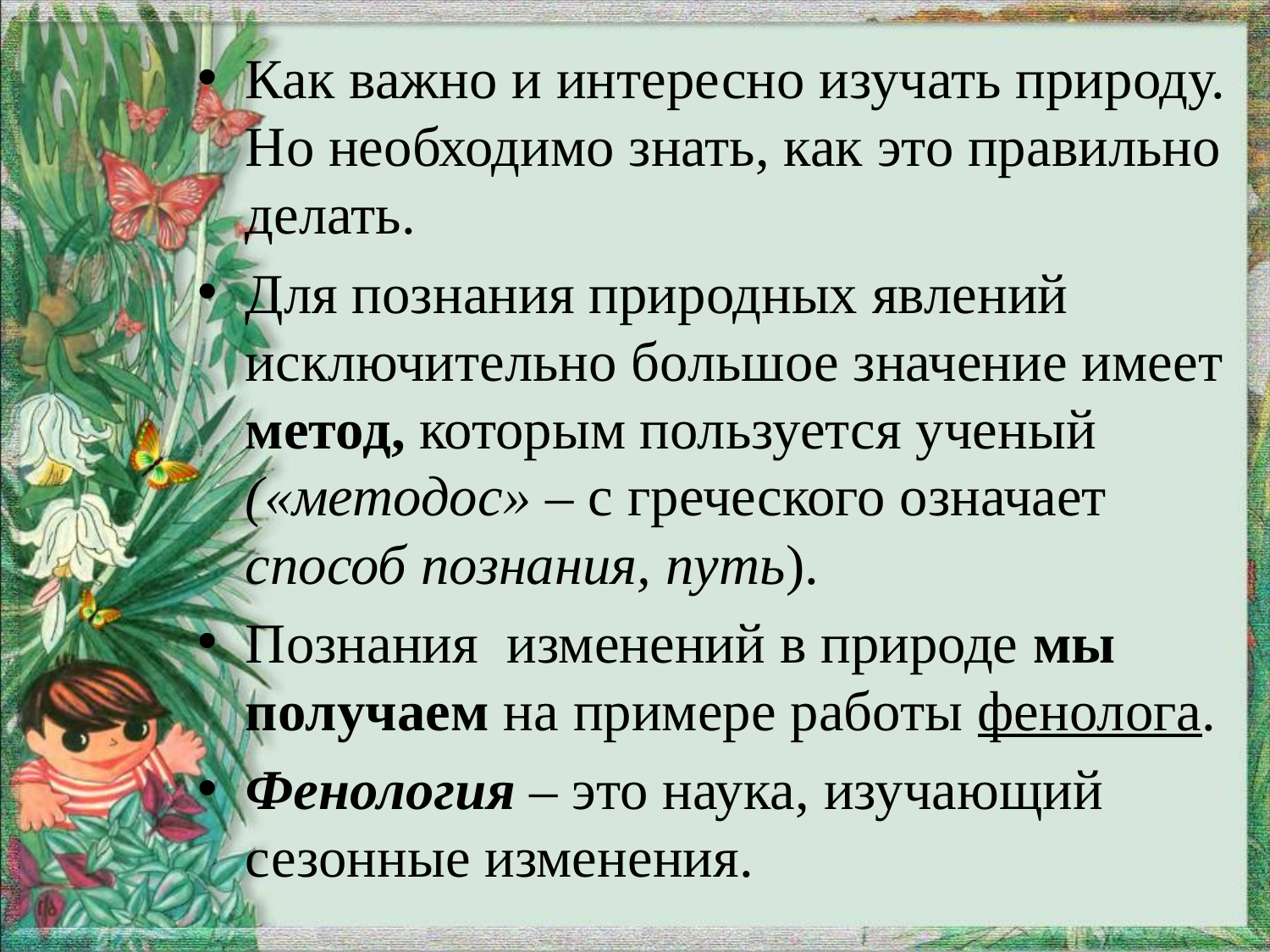

Как важно и интересно изучать природу. Но необходимо знать, как это правильно делать.
Для познания природных явлений исключительно большое значение имеет метод, которым пользуется ученый («методос» – с греческого означает способ познания, путь).
Познания  изменений в природе мы получаем на примере работы фенолога.
Фенология – это наука, изучающий сезонные изменения.